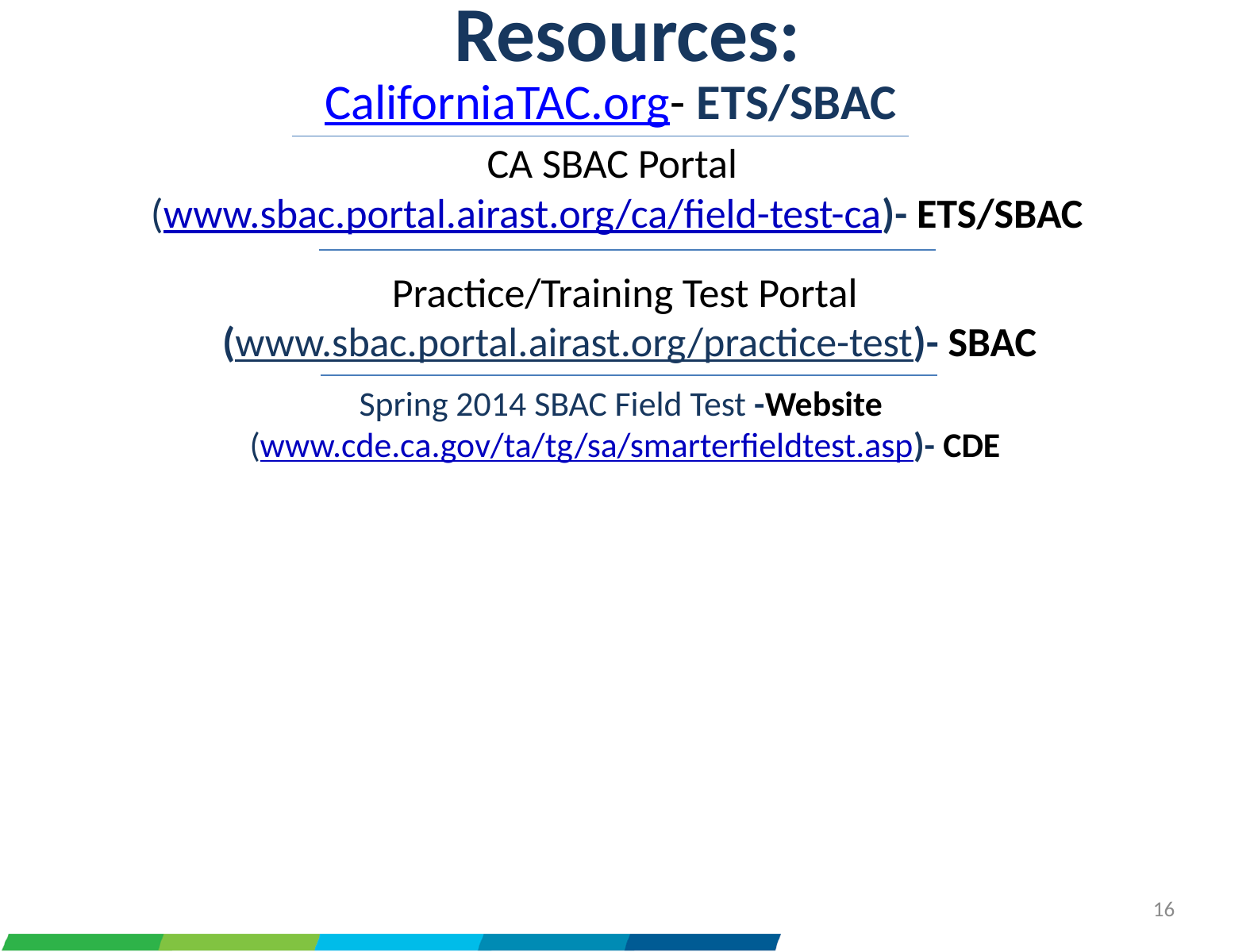

Resources:
CaliforniaTAC.org- ETS/SBAC
CA SBAC Portal
(www.sbac.portal.airast.org/ca/field-test-ca)- ETS/SBAC
Practice/Training Test Portal
 (www.sbac.portal.airast.org/practice-test)- SBAC
Spring 2014 SBAC Field Test -Website
(www.cde.ca.gov/ta/tg/sa/smarterfieldtest.asp)- CDE
16